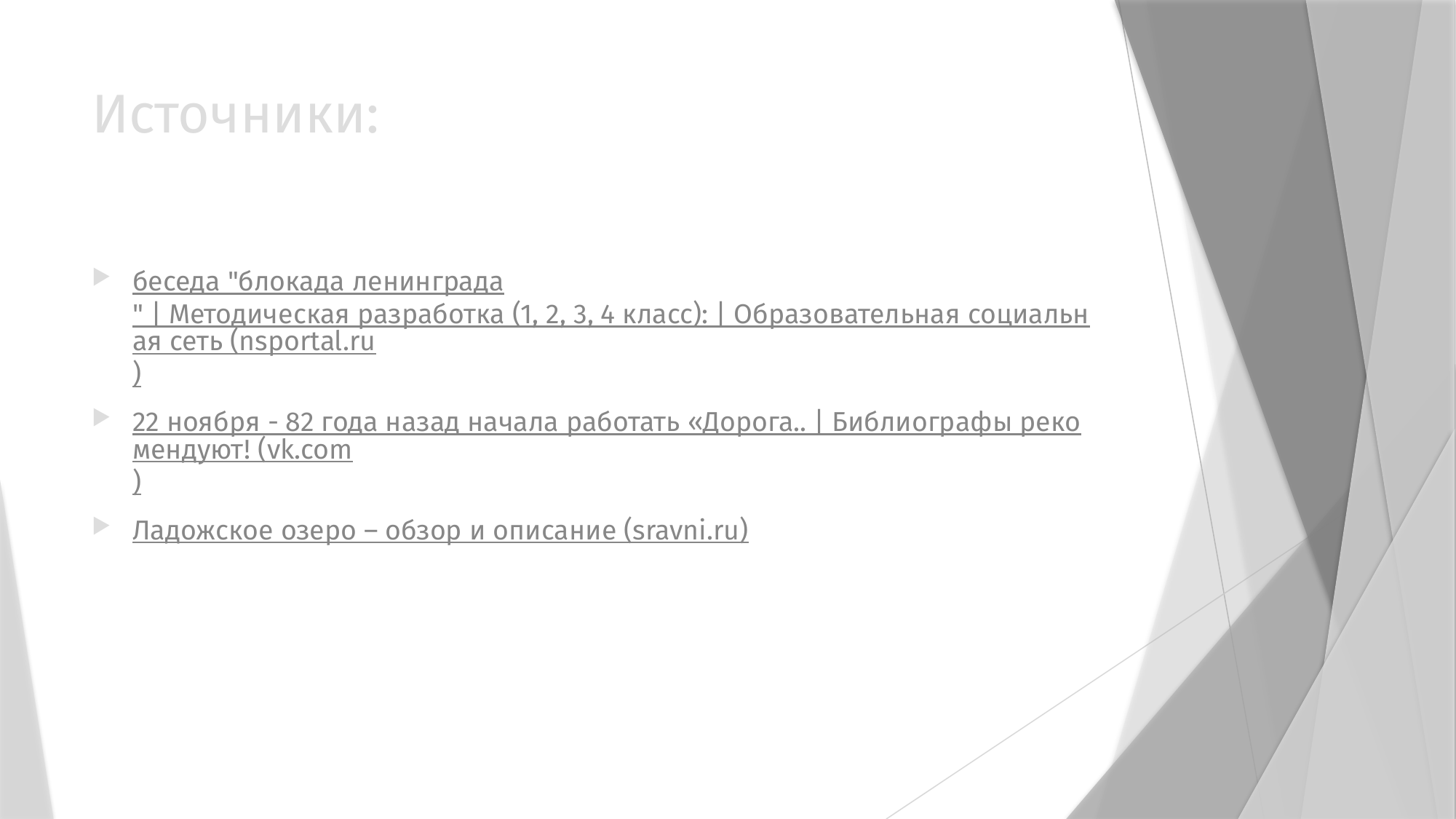

# Источники:
беседа "блокада ленинграда" | Методическая разработка (1, 2, 3, 4 класс): | Образовательная социальная сеть (nsportal.ru)
22 ноября - 82 года назад начала работать «Дорога.. | Библиографы рекомендуют! (vk.com)
Ладожское озеро – обзор и описание (sravni.ru)